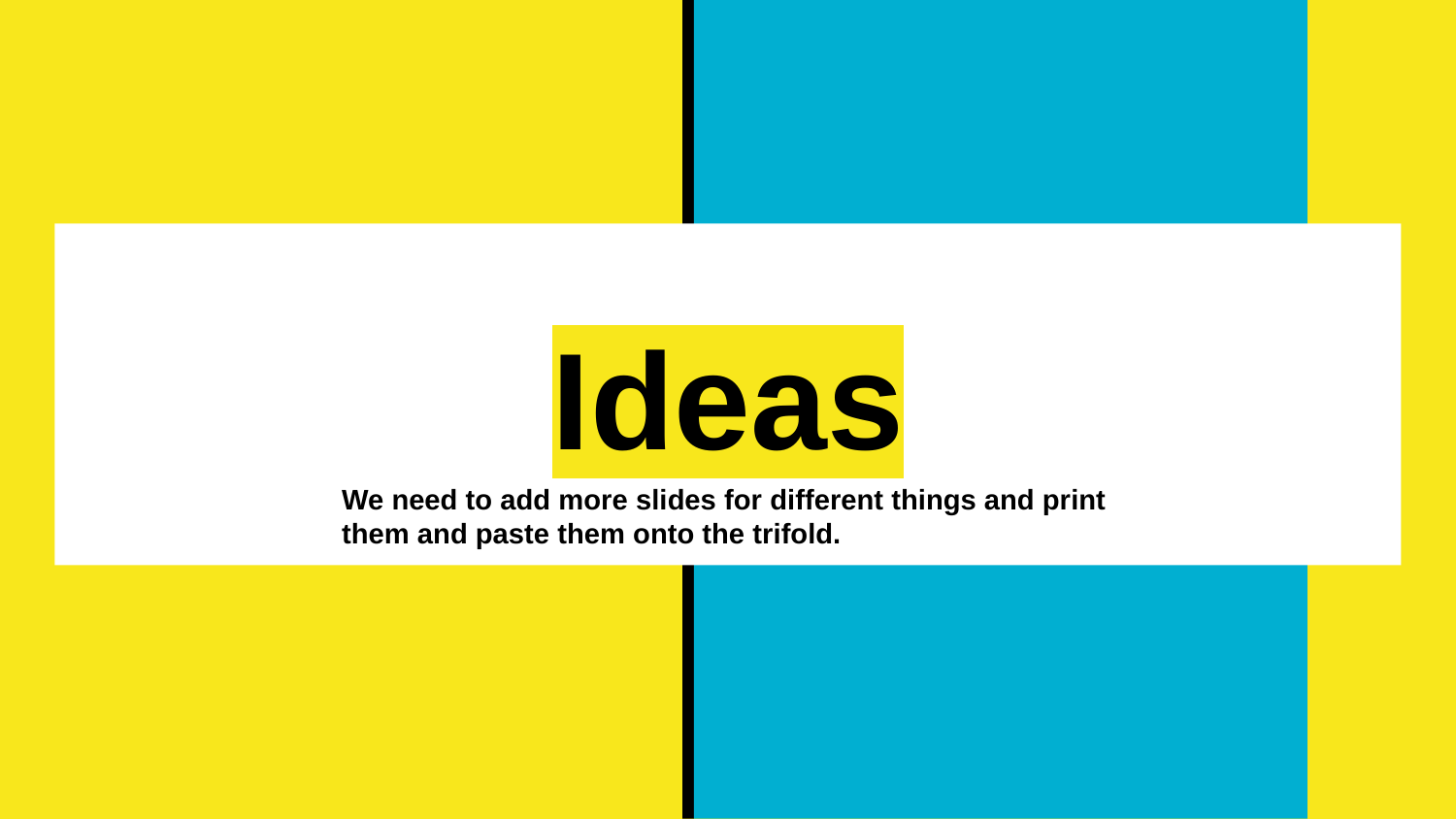

# Ideas
We need to add more slides for different things and print them and paste them onto the trifold.